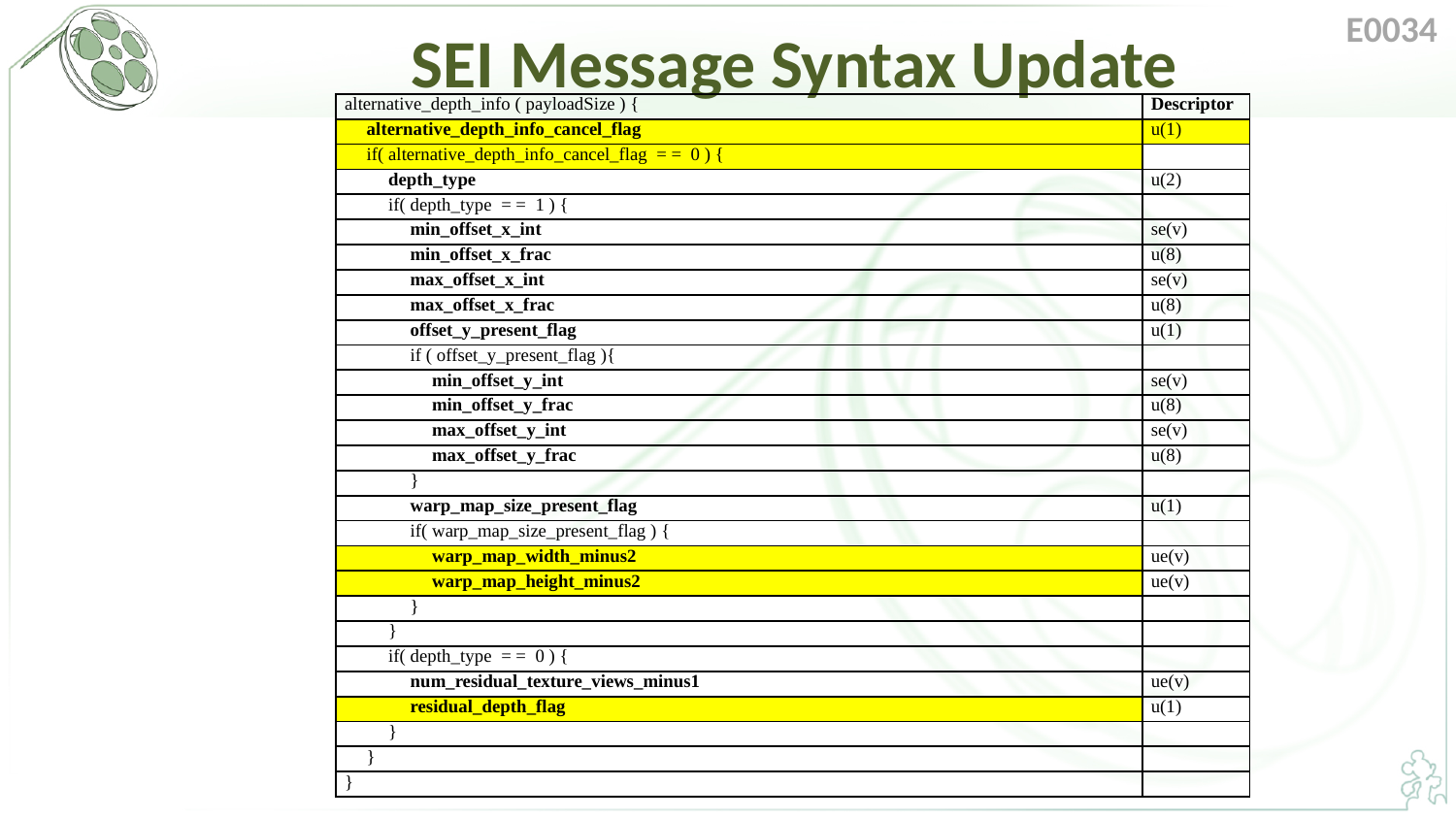

# SEI Message Syntax Update
| alternative\_depth\_info ( payloadSize ) { | Descriptor |
| --- | --- |
| alternative\_depth\_info\_cancel\_flag | u(1) |
| if( alternative\_depth\_info\_cancel\_flag = = 0 ) { |  |
| depth\_type | u(2) |
| if( depth\_type = = 1 ) { |  |
| min\_offset\_x\_int | se(v) |
| min\_offset\_x\_frac | u(8) |
| max\_offset\_x\_int | se(v) |
| max\_offset\_x\_frac | u(8) |
| offset\_y\_present\_flag | u(1) |
| if ( offset\_y\_present\_flag ){ |  |
| min\_offset\_y\_int | se(v) |
| min\_offset\_y\_frac | u(8) |
| max\_offset\_y\_int | se(v) |
| max\_offset\_y\_frac | u(8) |
| } |  |
| warp\_map\_size\_present\_flag | u(1) |
| if( warp\_map\_size\_present\_flag ) { |  |
| warp\_map\_width\_minus2 | ue(v) |
| warp\_map\_height\_minus2 | ue(v) |
| } |  |
| } |  |
| if( depth\_type = = 0 ) { |  |
| num\_residual\_texture\_views\_minus1 | ue(v) |
| residual\_depth\_flag | u(1) |
| } |  |
| } |  |
| } |  |